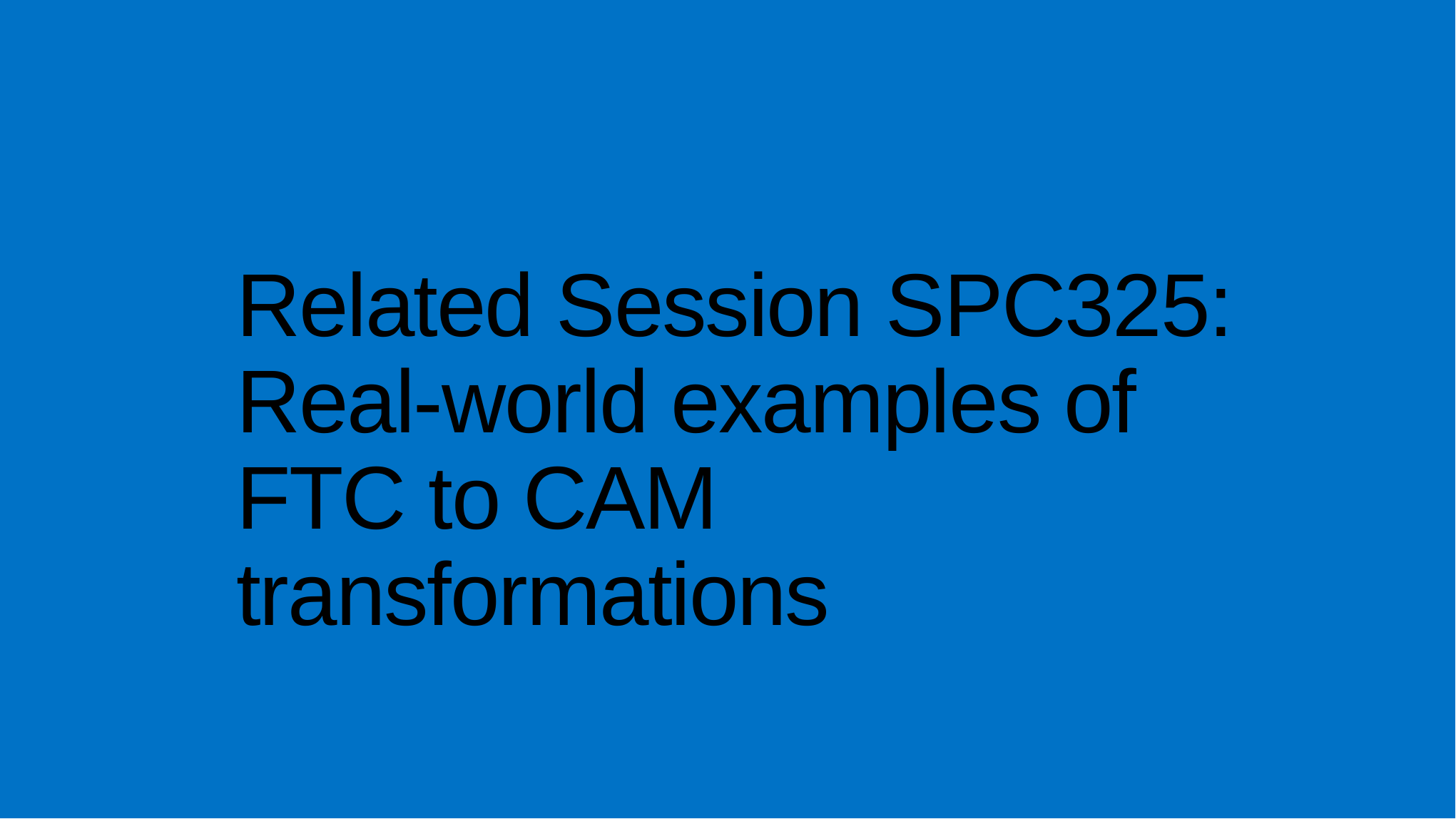

# Related Session SPC325: Real-world examples of FTC to CAM transformations